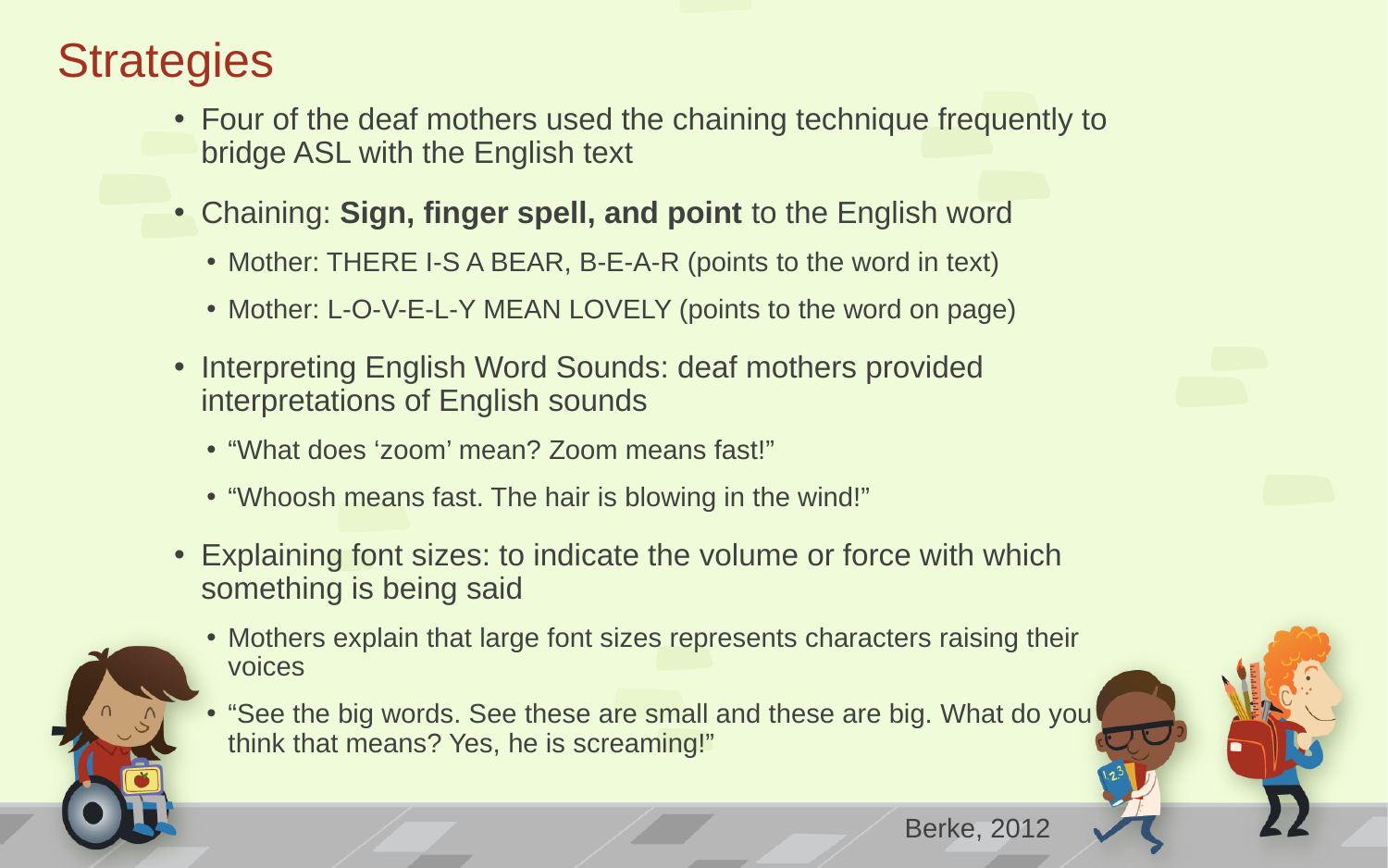

# Strategies
Four of the deaf mothers used the chaining technique frequently to bridge ASL with the English text
Chaining: Sign, finger spell, and point to the English word
Mother: THERE I-S A BEAR, B-E-A-R (points to the word in text)
Mother: L-O-V-E-L-Y MEAN LOVELY (points to the word on page)
Interpreting English Word Sounds: deaf mothers provided interpretations of English sounds
“What does ‘zoom’ mean? Zoom means fast!”
“Whoosh means fast. The hair is blowing in the wind!”
Explaining font sizes: to indicate the volume or force with which something is being said
Mothers explain that large font sizes represents characters raising their voices
“See the big words. See these are small and these are big. What do you think that means? Yes, he is screaming!”
Berke, 2012